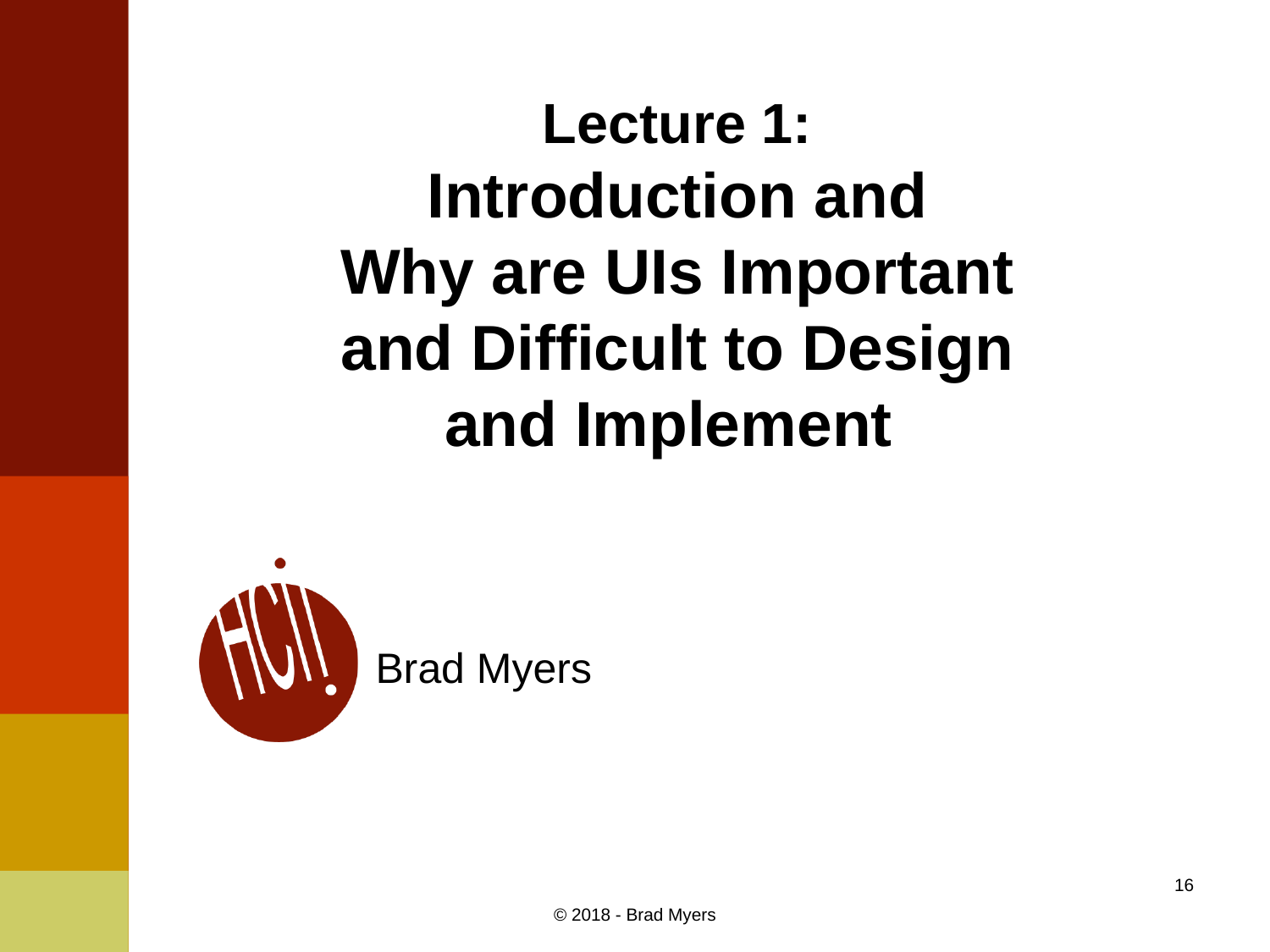

# Lecture 1: Introduction and Why are UIs Important and Difficult to Design and Implement
Brad Myers
16
© 2018 - Brad Myers